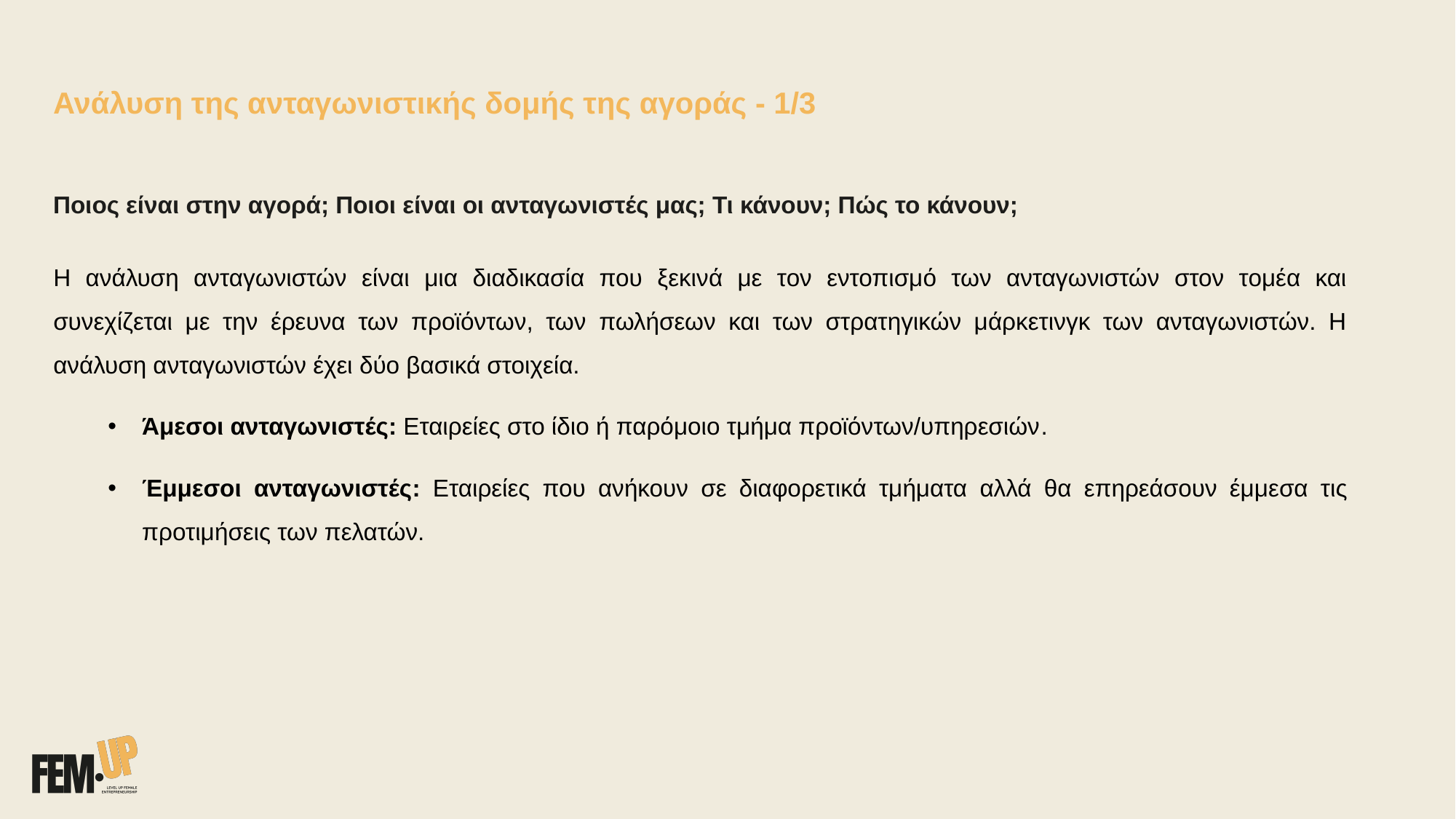

Ανάλυση της ανταγωνιστικής δομής της αγοράς - 1/3

Ποιος είναι στην αγορά; Ποιοι είναι οι ανταγωνιστές μας; Τι κάνουν; Πώς το κάνουν;
​​Η ανάλυση ανταγωνιστών είναι μια διαδικασία που ξεκινά με τον εντοπισμό των ανταγωνιστών στον τομέα και συνεχίζεται με την έρευνα των προϊόντων, των πωλήσεων και των στρατηγικών μάρκετινγκ των ανταγωνιστών. Η ανάλυση ανταγωνιστών έχει δύο βασικά στοιχεία.
Άμεσοι ανταγωνιστές: Εταιρείες στο ίδιο ή παρόμοιο τμήμα προϊόντων/υπηρεσιών.​
Έμμεσοι ανταγωνιστές: Εταιρείες που ανήκουν σε διαφορετικά τμήματα αλλά θα επηρεάσουν έμμεσα τις προτιμήσεις των πελατών.